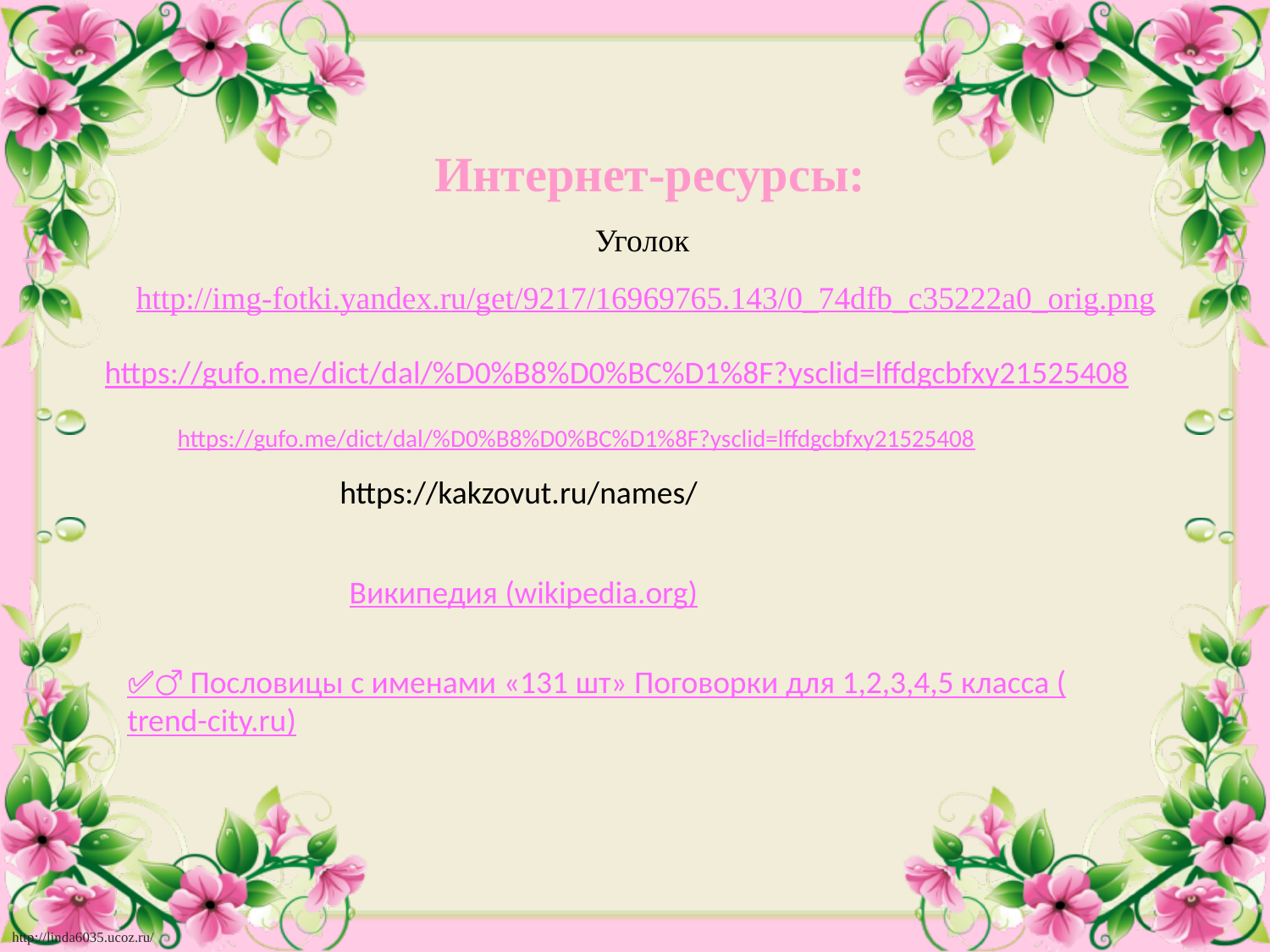

Интернет-ресурсы:
Уголок  http://img-fotki.yandex.ru/get/9217/16969765.143/0_74dfb_c35222a0_orig.png

 https://gufo.me/dict/dal/%D0%B8%D0%BC%D1%8F?ysclid=lffdgcbfxy21525408
https://gufo.me/dict/dal/%D0%B8%D0%BC%D1%8F?ysclid=lffdgcbfxy21525408
https://kakzovut.ru/names/
Википедия (wikipedia.org)
✅‍♂ Пословицы с именами «131 шт» Поговорки для 1,2,3,4,5 класса (trend-city.ru)